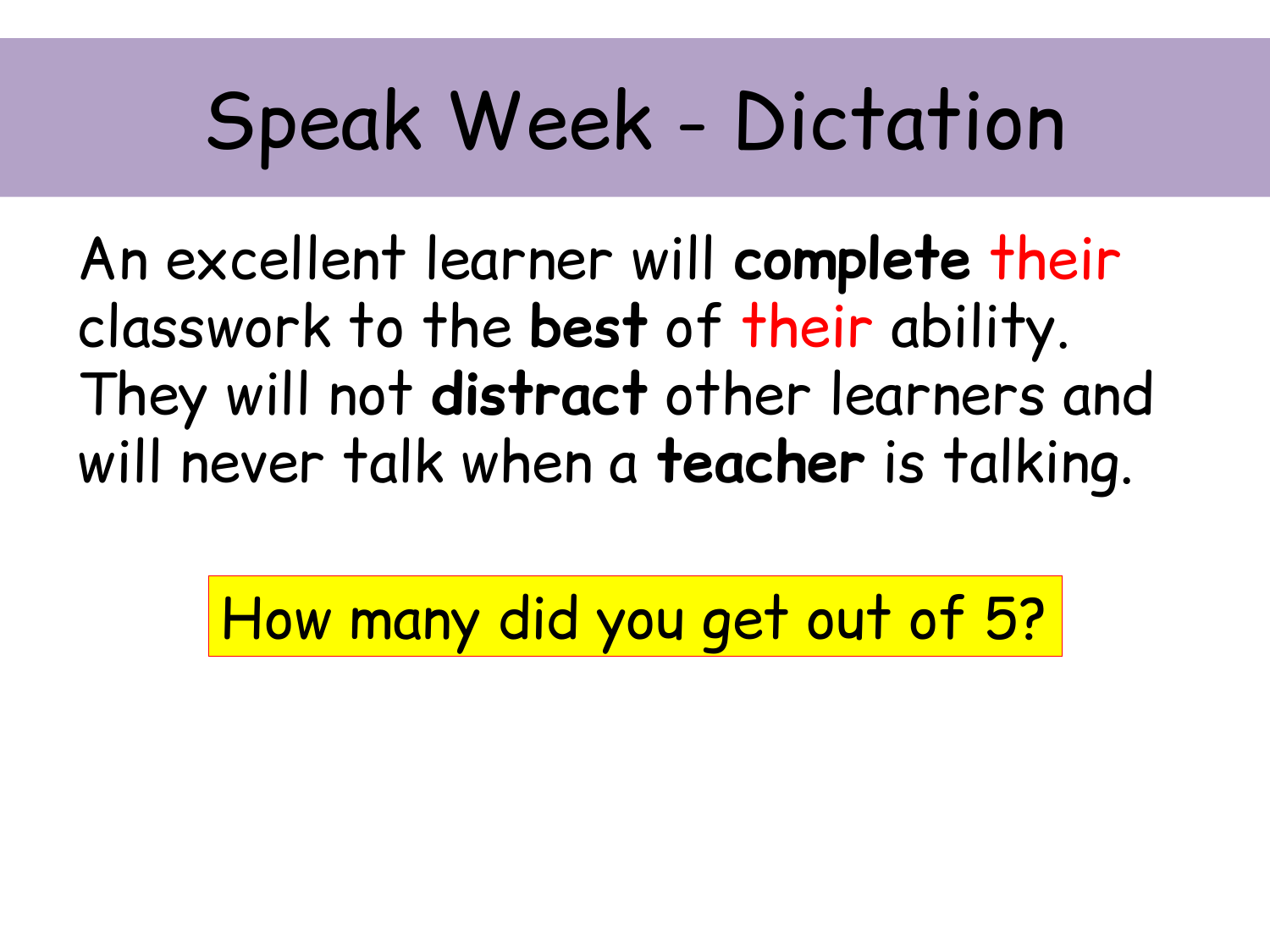

# Speak Week - Dictation
An excellent learner will complete their classwork to the best of their ability. They will not distract other learners and will never talk when a teacher is talking.
How many did you get out of 5?